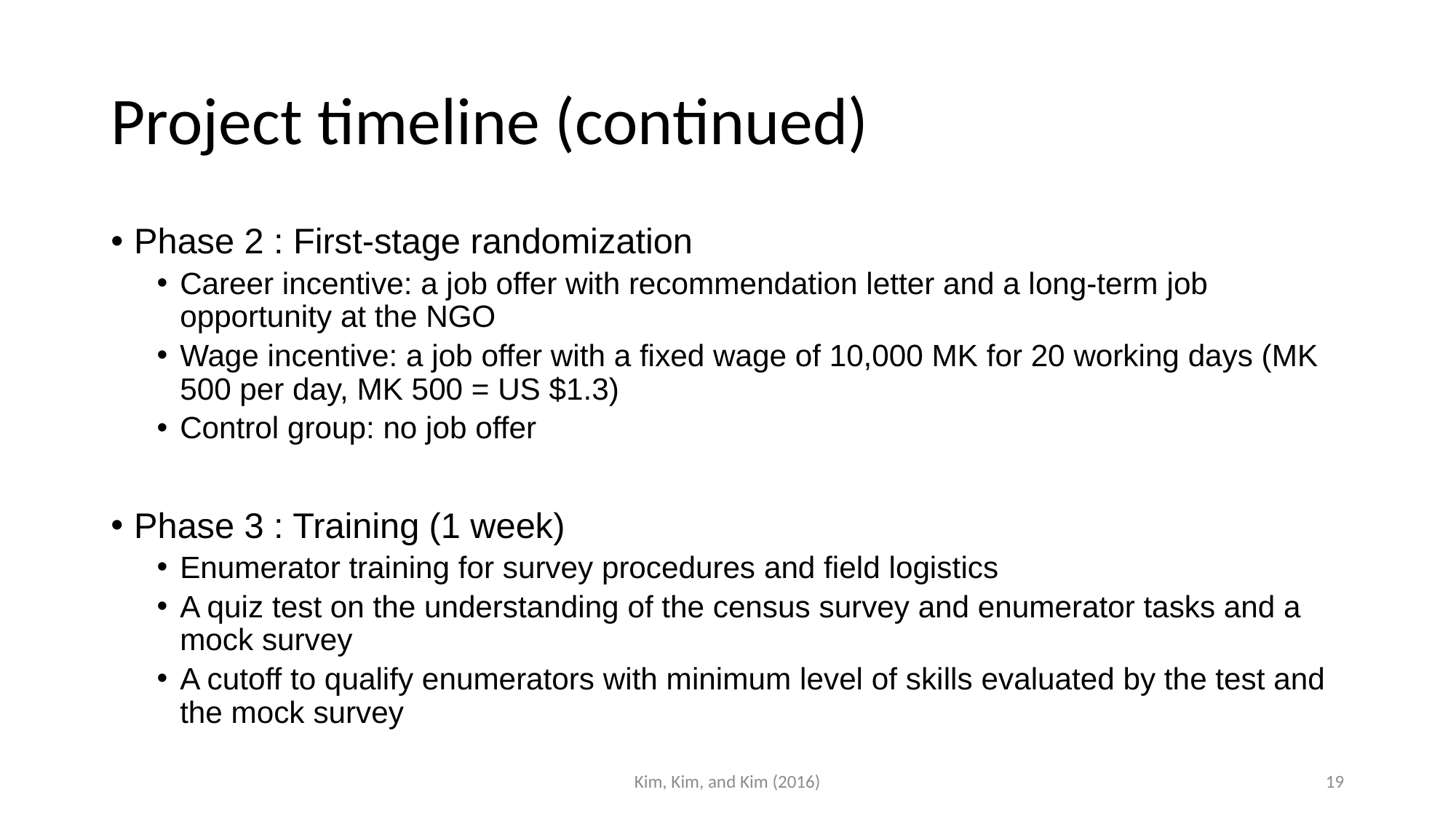

# Project timeline (continued)
Phase 2 : First-stage randomization
Career incentive: a job offer with recommendation letter and a long-term job opportunity at the NGO
Wage incentive: a job offer with a fixed wage of 10,000 MK for 20 working days (MK 500 per day, MK 500 = US $1.3)
Control group: no job offer

Phase 3 : Training (1 week)
Enumerator training for survey procedures and field logistics
A quiz test on the understanding of the census survey and enumerator tasks and a mock survey
A cutoff to qualify enumerators with minimum level of skills evaluated by the test and the mock survey

Kim, Kim, and Kim (2016)
19